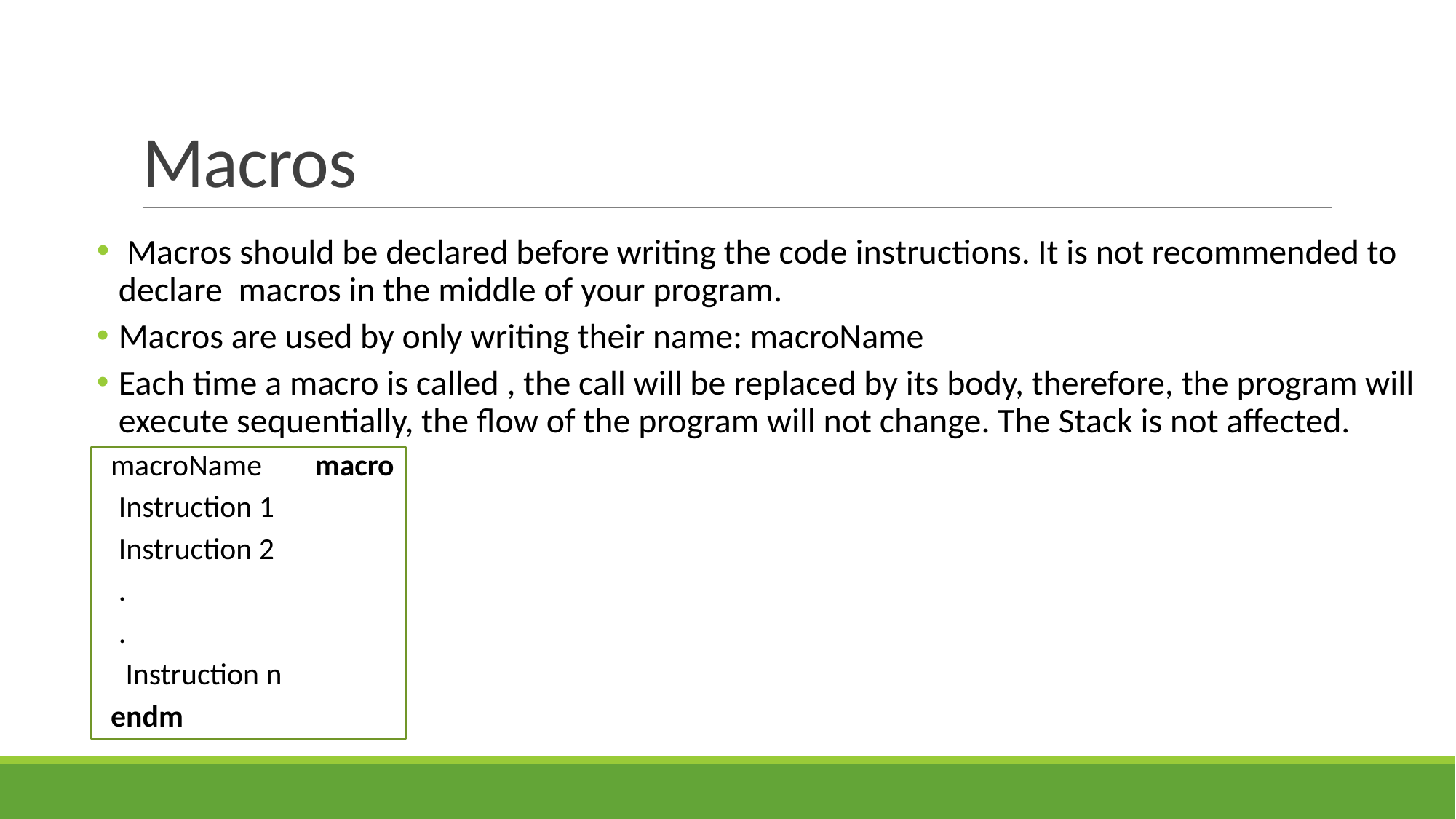

# Macros

 Macros should be declared before writing the code instructions. It is not recommended to declare  macros in the middle of your program.
Macros are used by only writing their name: macroName
Each time a macro is called , the call will be replaced by its body, therefore, the program will execute sequentially, the flow of the program will not change. The Stack is not affected.
  macroName 	macro
Instruction 1
Instruction 2
.
.
 Instruction n
  endm